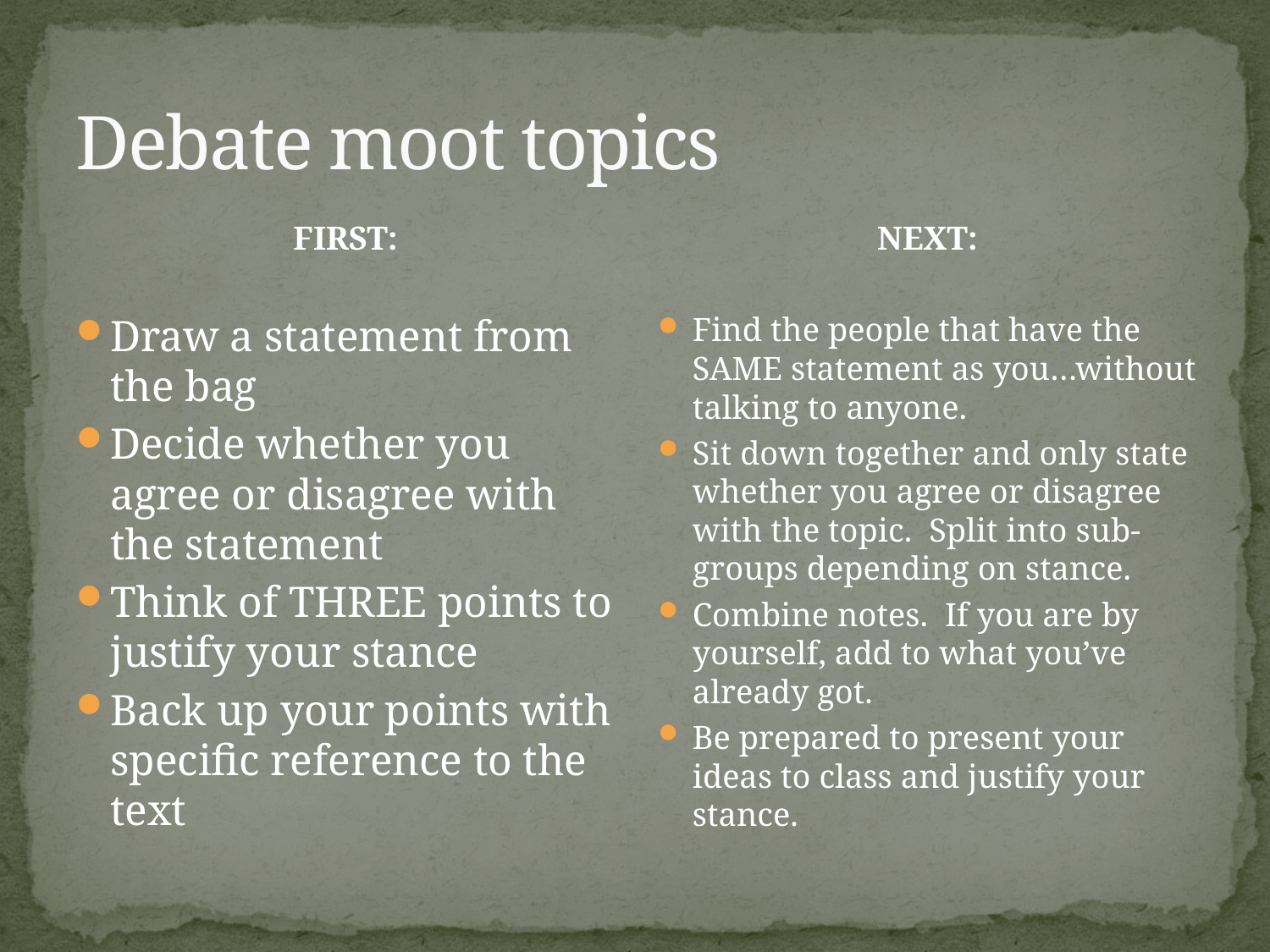

# Debate moot topics
FIRST:

Draw a statement from the bag
Decide whether you agree or disagree with the statement
Think of THREE points to justify your stance
Back up your points with specific reference to the text

NEXT:

Find the people that have the SAME statement as you…without talking to anyone.
Sit down together and only state whether you agree or disagree with the topic.  Split into sub-groups depending on stance.
Combine notes.  If you are by yourself, add to what you’ve already got.
Be prepared to present your ideas to class and justify your stance.